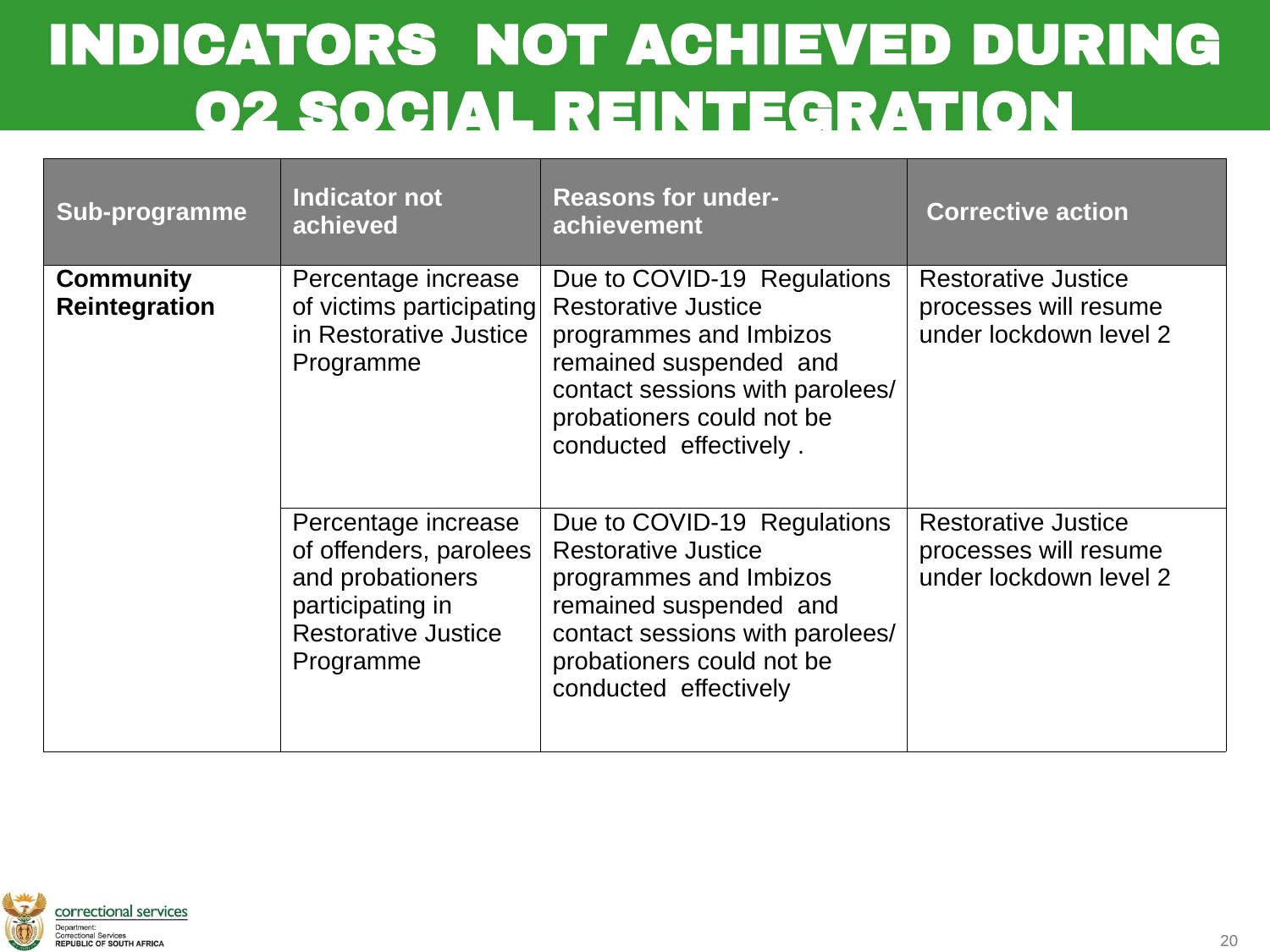

INDICATORS  NOT ACHIEVED DURING Q2 SOCIAL REINTEGRATION
| Sub-programme | Indicator not achieved | Reasons for under-achievement | Corrective action |
| --- | --- | --- | --- |
| Community Reintegration | Percentage increase of victims participating in Restorative Justice Programme | Due to COVID-19  Regulations Restorative Justice programmes and Imbizos remained suspended  and contact sessions with parolees/ probationers could not be conducted  effectively . | Restorative Justice processes will resume under lockdown level 2 |
|  | Percentage increase of offenders, parolees and probationers participating in Restorative Justice Programme | Due to COVID-19  Regulations Restorative Justice programmes and Imbizos remained suspended  and contact sessions with parolees/ probationers could not be conducted  effectively | Restorative Justice processes will resume under lockdown level 2 |